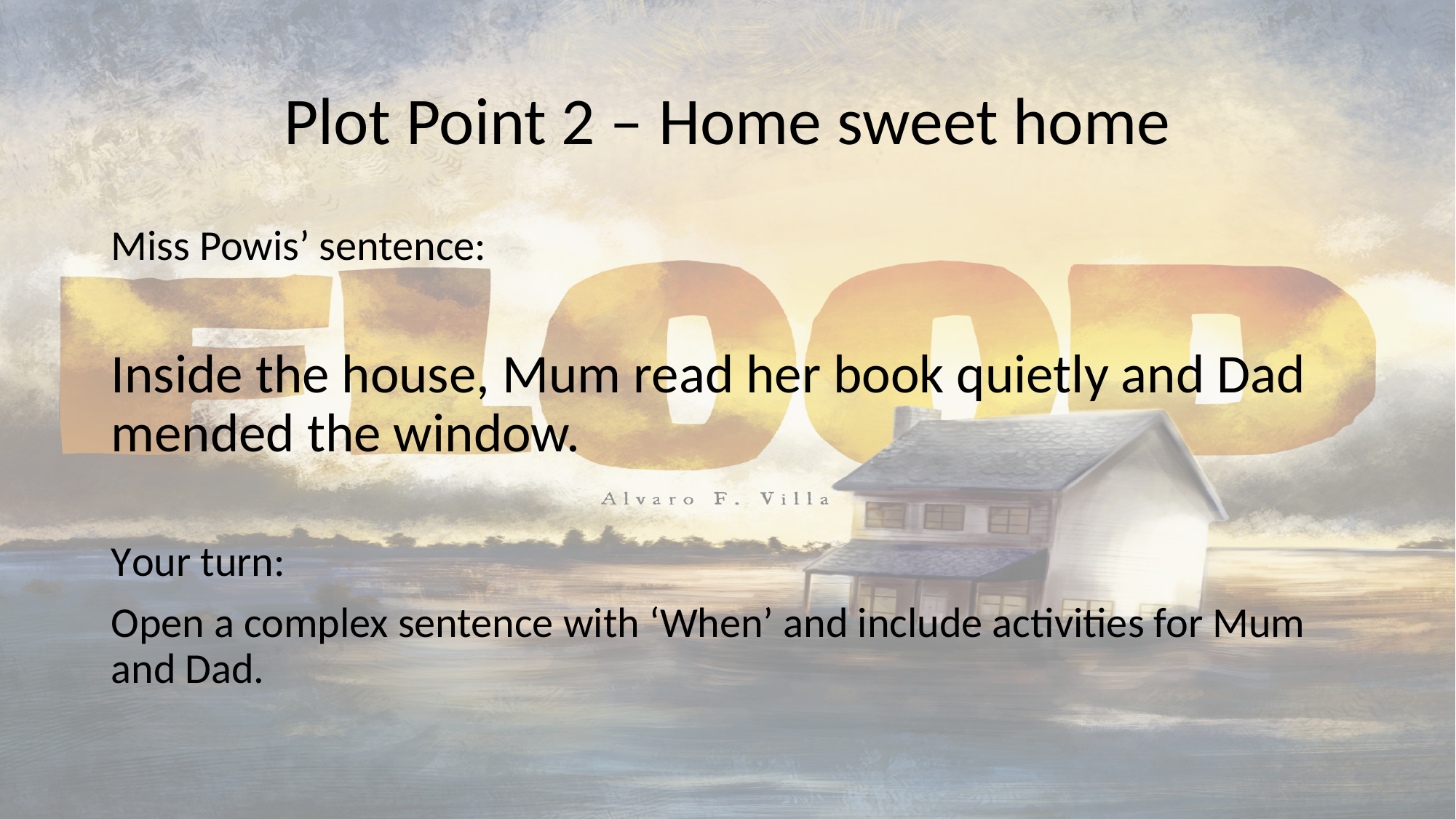

# Plot Point 2 – Home sweet home
Miss Powis’ sentence:

Inside the house, Mum read her book quietly and Dad mended the window.

Your turn:
Open a complex sentence with ‘When’ and include activities for Mum and Dad.